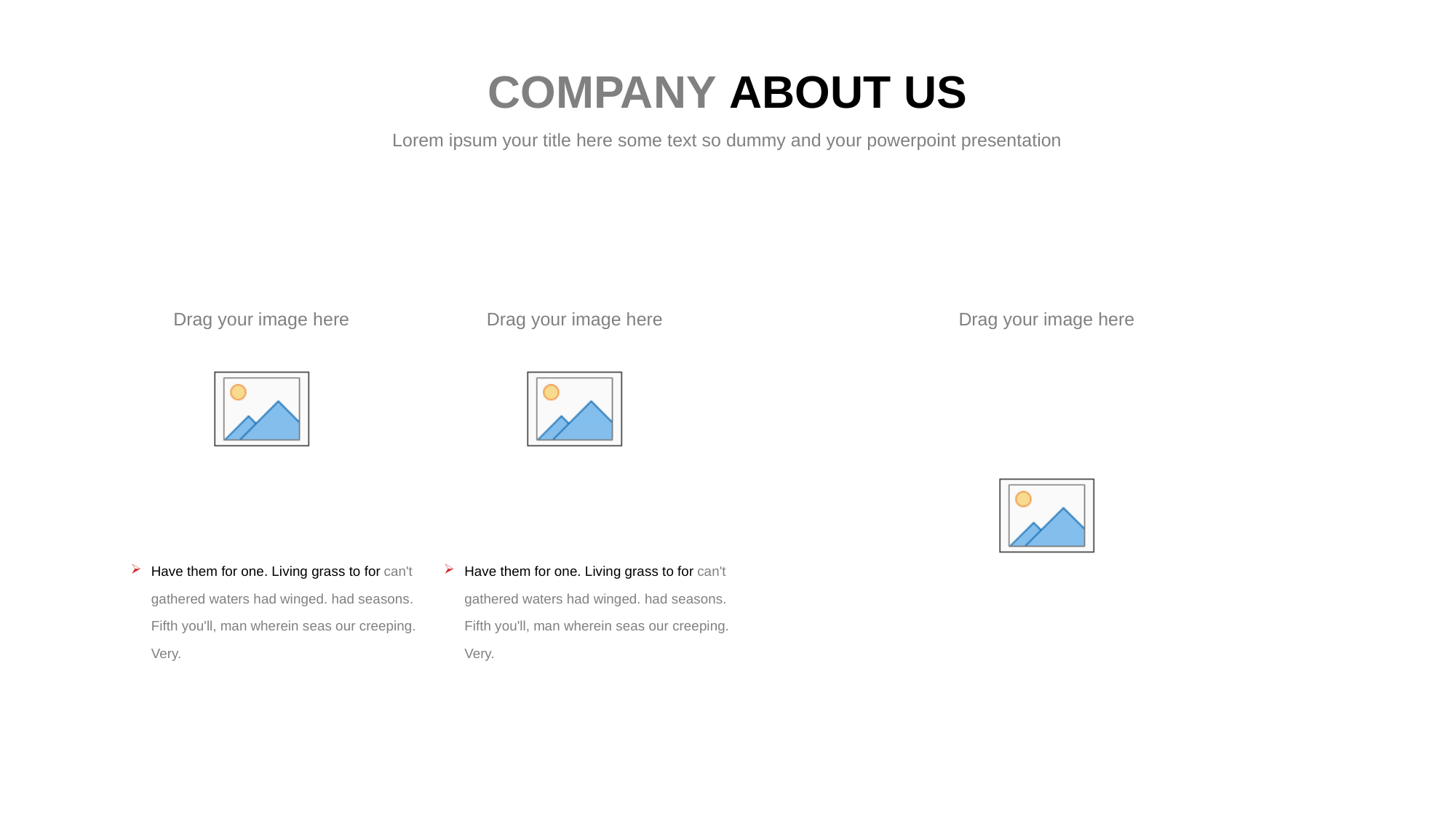

# COMPANY ABOUT US
Lorem ipsum your title here some text so dummy and your powerpoint presentation

Have them for one. Living grass to for can't gathered waters had winged. had seasons. Fifth you'll, man wherein seas our creeping. Very.
Have them for one. Living grass to for can't gathered waters had winged. had seasons. Fifth you'll, man wherein seas our creeping. Very.